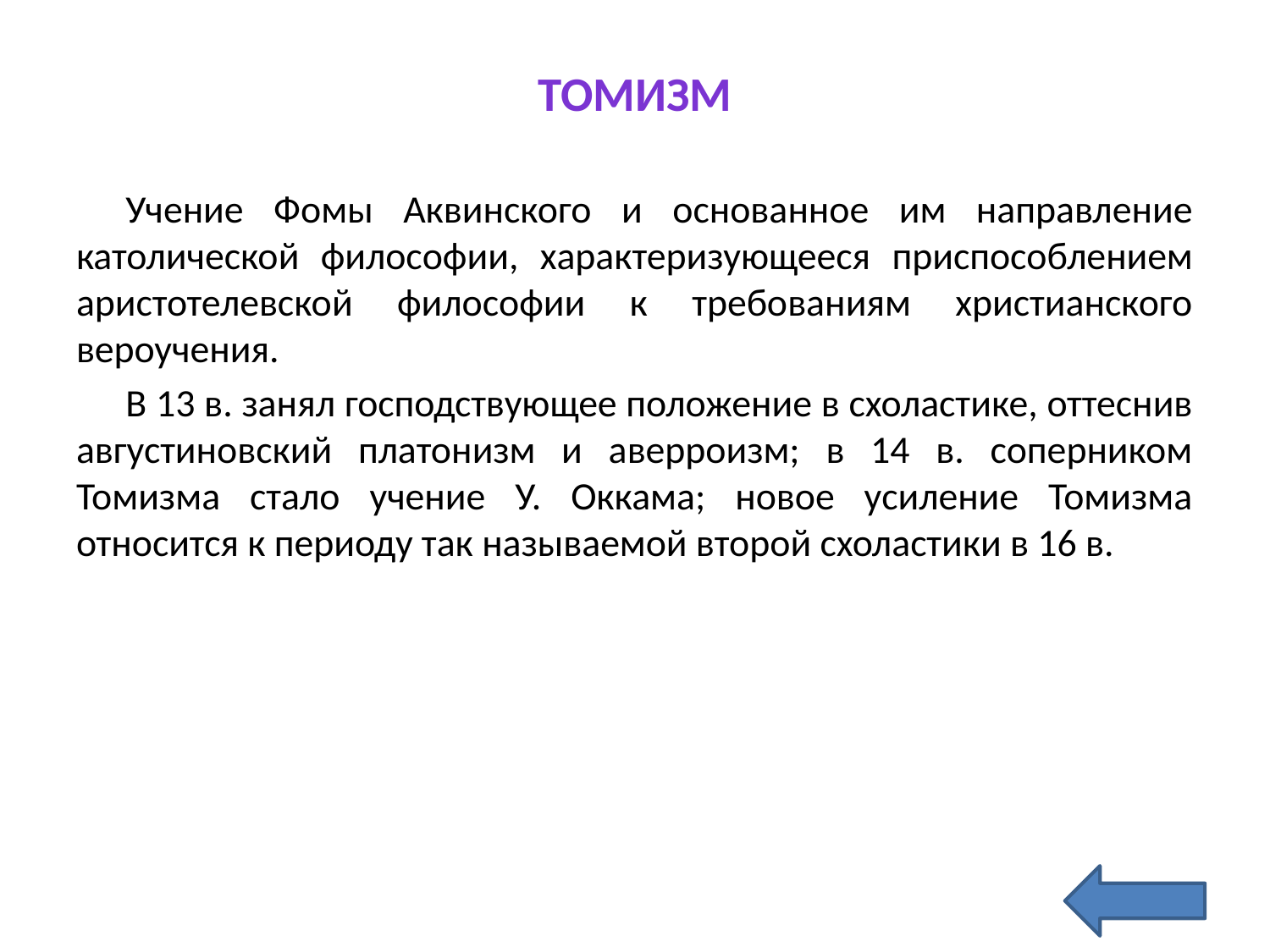

# Томизм
Учение Фомы Аквинского и основанное им направление католической философии, характеризующееся приспособлением аристотелевской философии к требованиям христианского вероучения.
В 13 в. занял господствующее положение в схоластике, оттеснив августиновский платонизм и аверроизм; в 14 в. соперником Томизма стало учение У. Оккама; новое усиление Томизма относится к периоду так называемой второй схоластики в 16 в.